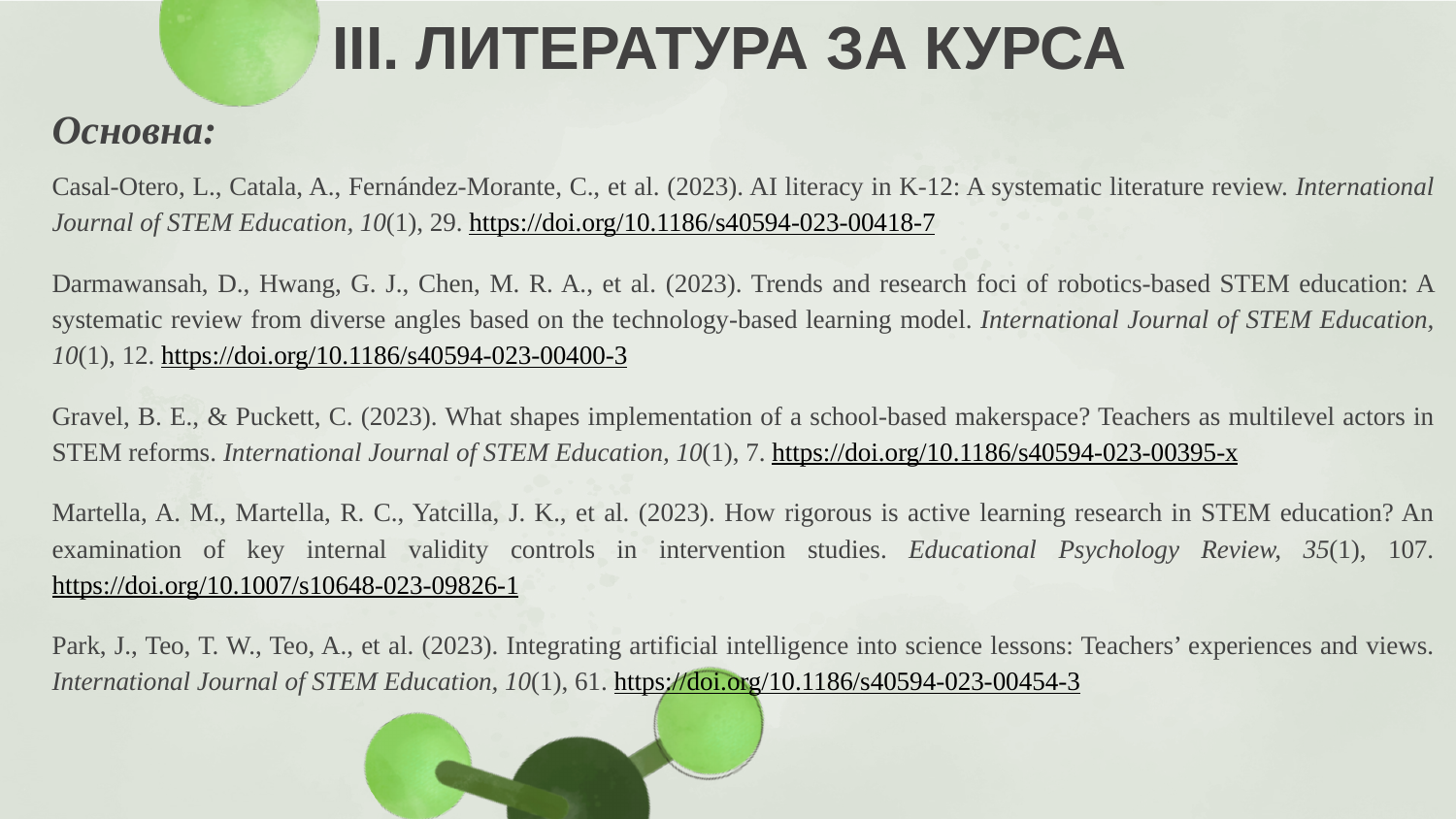

# III. ЛИТЕРАТУРА ЗА КУРСА
Основна:
Casal-Otero, L., Catala, A., Fernández-Morante, C., et al. (2023). AI literacy in K-12: A systematic literature review. International Journal of STEM Education, 10(1), 29. https://doi.org/10.1186/s40594-023-00418-7
Darmawansah, D., Hwang, G. J., Chen, M. R. A., et al. (2023). Trends and research foci of robotics-based STEM education: A systematic review from diverse angles based on the technology-based learning model. International Journal of STEM Education, 10(1), 12. https://doi.org/10.1186/s40594-023-00400-3
Gravel, B. E., & Puckett, C. (2023). What shapes implementation of a school-based makerspace? Teachers as multilevel actors in STEM reforms. International Journal of STEM Education, 10(1), 7. https://doi.org/10.1186/s40594-023-00395-x
Martella, A. M., Martella, R. C., Yatcilla, J. K., et al. (2023). How rigorous is active learning research in STEM education? An examination of key internal validity controls in intervention studies. Educational Psychology Review, 35(1), 107. https://doi.org/10.1007/s10648-023-09826-1
Park, J., Teo, T. W., Teo, A., et al. (2023). Integrating artificial intelligence into science lessons: Teachers’ experiences and views. International Journal of STEM Education, 10(1), 61. https://doi.org/10.1186/s40594-023-00454-3